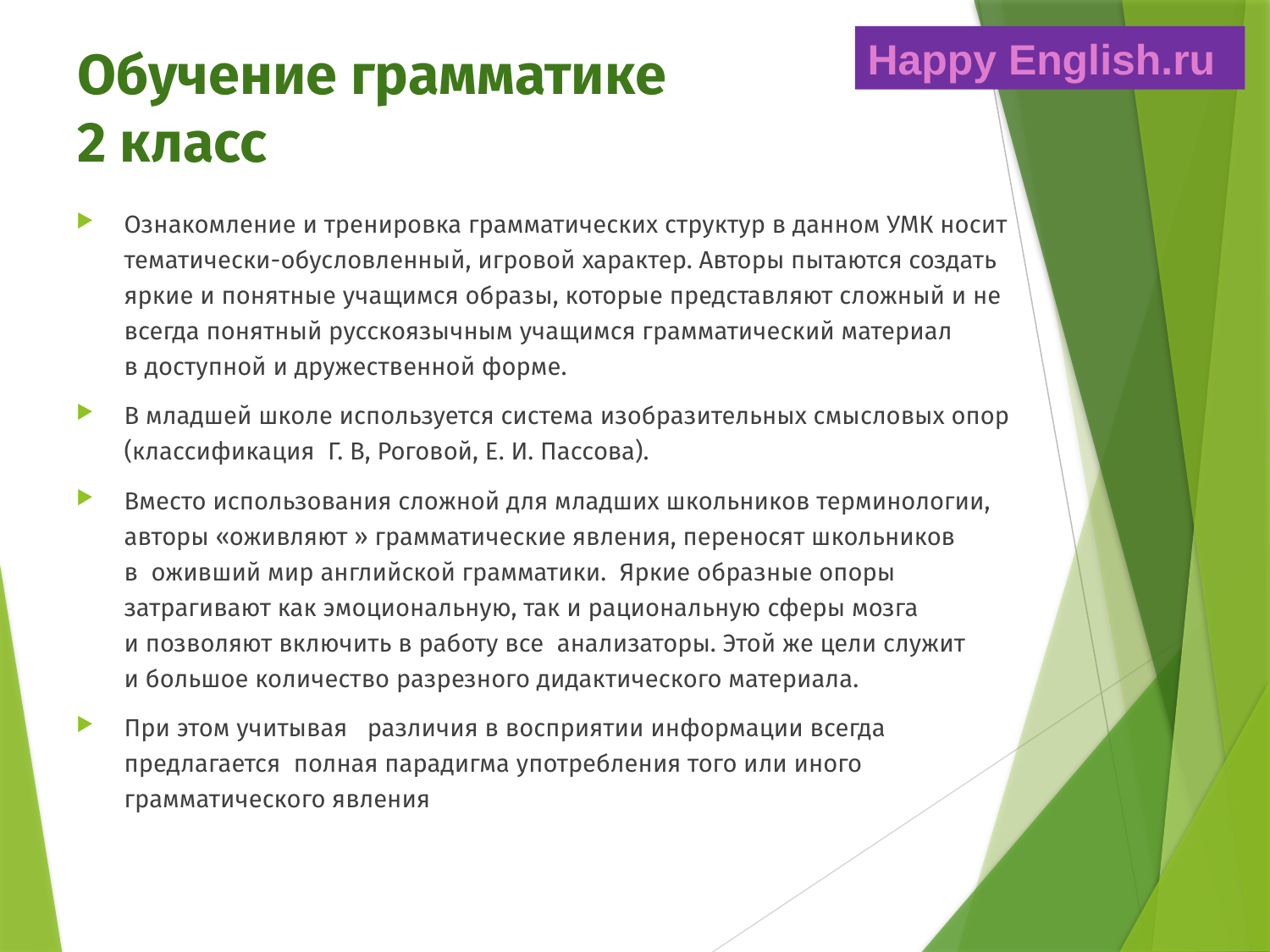

Обучение грамматике
2 класс
Happy English.ru
Ознакомление и тренировка грамматических структур в данном УМК носит тематически-обусловленный, игровой характер. Авторы пытаются создать яркие и понятные учащимся образы, которые представляют сложный и не всегда понятный русскоязычным учащимся грамматический материал
в доступной и дружественной форме.
В младшей школе используется система изобразительных смысловых опор (классификация  Г. В, Роговой, Е. И. Пассова).
Вместо использования сложной для младших школьников терминологии, авторы «оживляют » грамматические явления, переносят школьников
в  оживший мир английской грамматики.  Яркие образные опоры затрагивают как эмоциональную, так и рациональную сферы мозга
и позволяют включить в работу все  анализаторы. Этой же цели служит
и большое количество разрезного дидактического материала.
При этом учитывая   различия в восприятии информации всегда предлагается  полная парадигма употребления того или иного грамматического явления